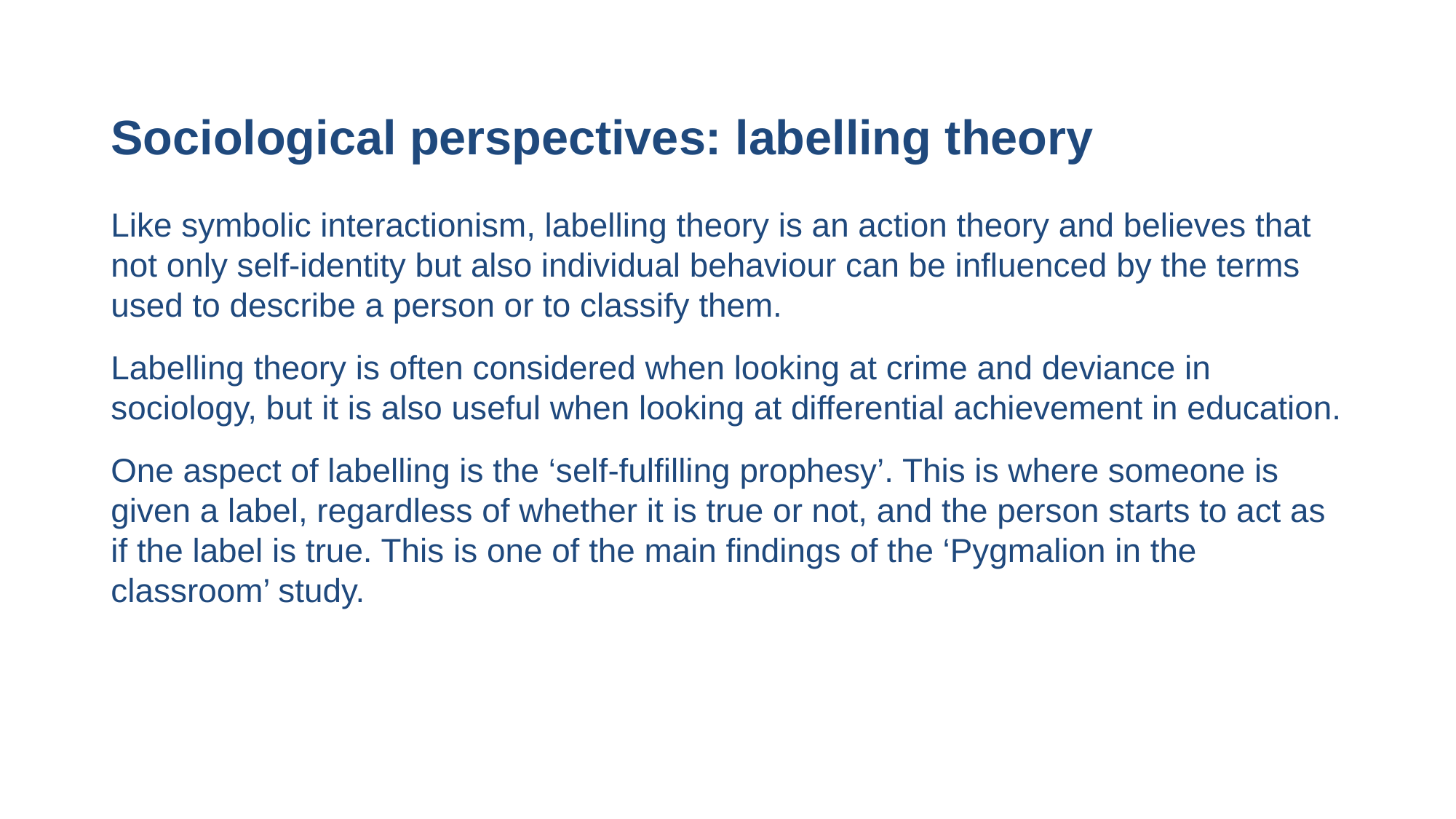

# Sociological perspectives: labelling theory
Like symbolic interactionism, labelling theory is an action theory and believes that not only self-identity but also individual behaviour can be influenced by the terms used to describe a person or to classify them.
Labelling theory is often considered when looking at crime and deviance in sociology, but it is also useful when looking at differential achievement in education.
One aspect of labelling is the ‘self-fulfilling prophesy’. This is where someone is given a label, regardless of whether it is true or not, and the person starts to act as if the label is true. This is one of the main findings of the ‘Pygmalion in the classroom’ study.